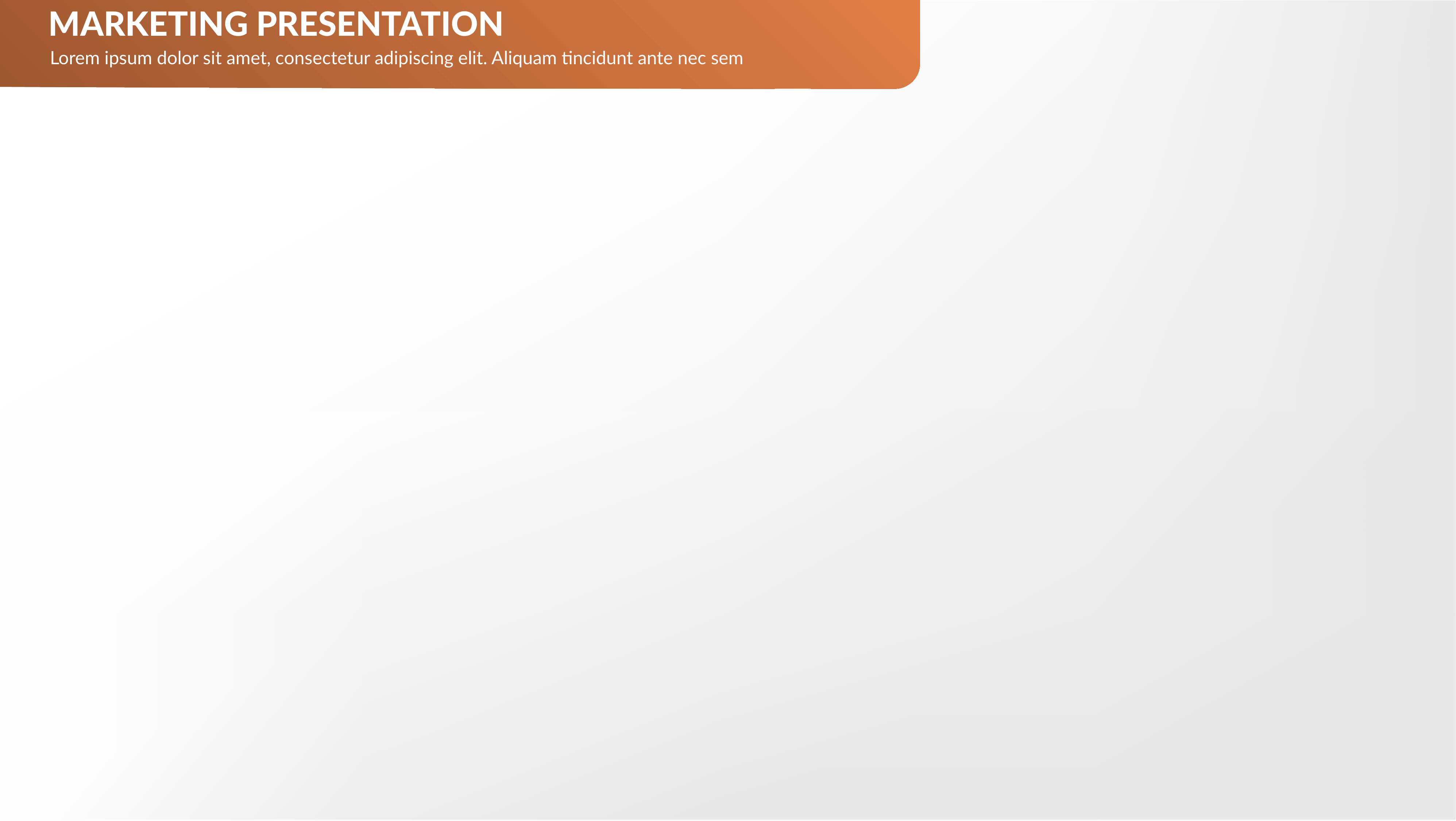

MARKETING PRESENTATION
Lorem ipsum dolor sit amet, consectetur adipiscing elit. Aliquam tincidunt ante nec sem